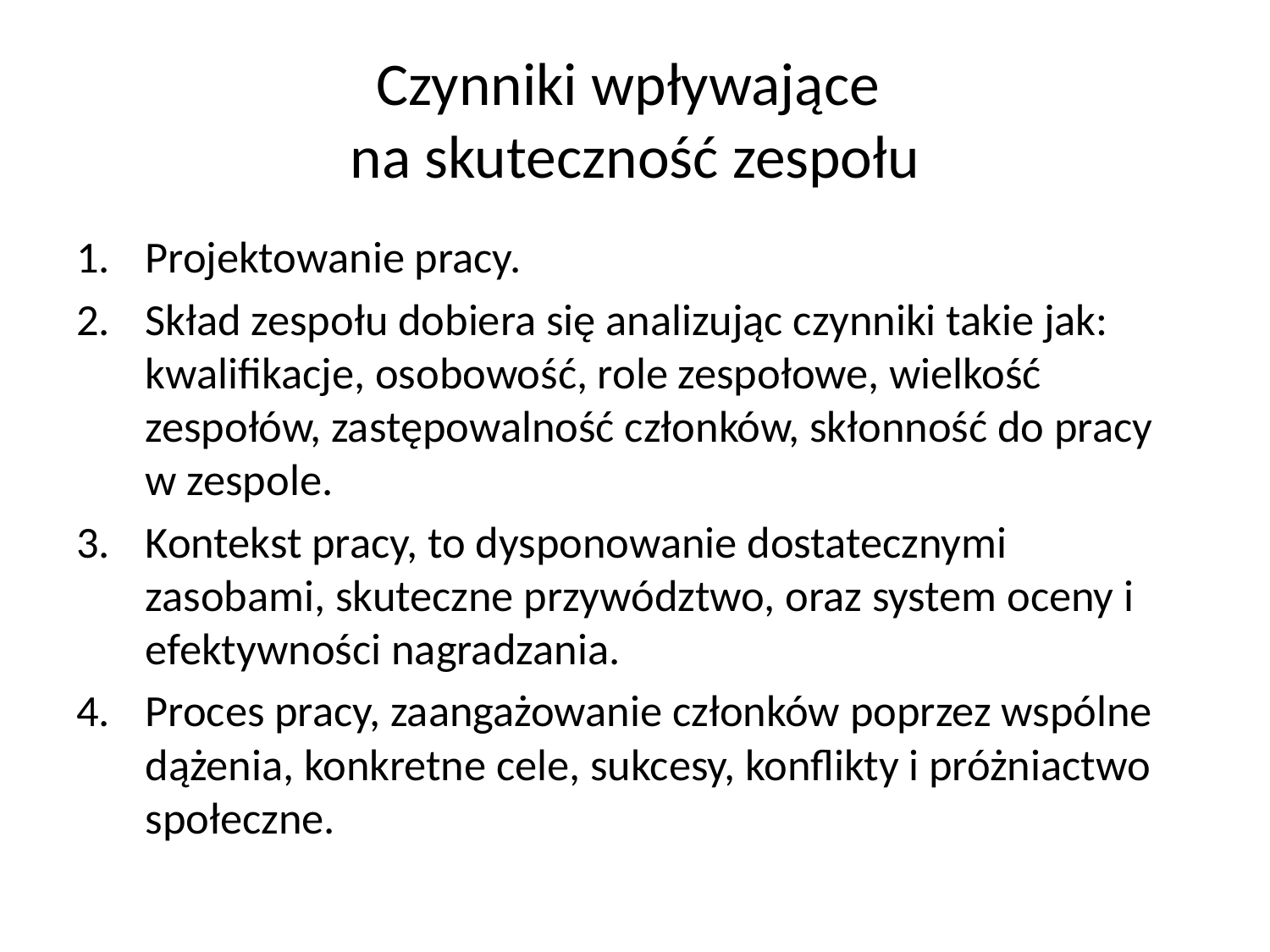

# Czynniki wpływające na skuteczność zespołu
Projektowanie pracy.
Skład zespołu dobiera się analizując czynniki takie jak: kwalifikacje, osobowość, role zespołowe, wielkość zespołów, zastępowalność członków, skłonność do pracy w zespole.
Kontekst pracy, to dysponowanie dostatecznymi zasobami, skuteczne przywództwo, oraz system oceny i efektywności nagradzania.
Proces pracy, zaangażowanie członków poprzez wspólne dążenia, konkretne cele, sukcesy, konflikty i próżniactwo społeczne.